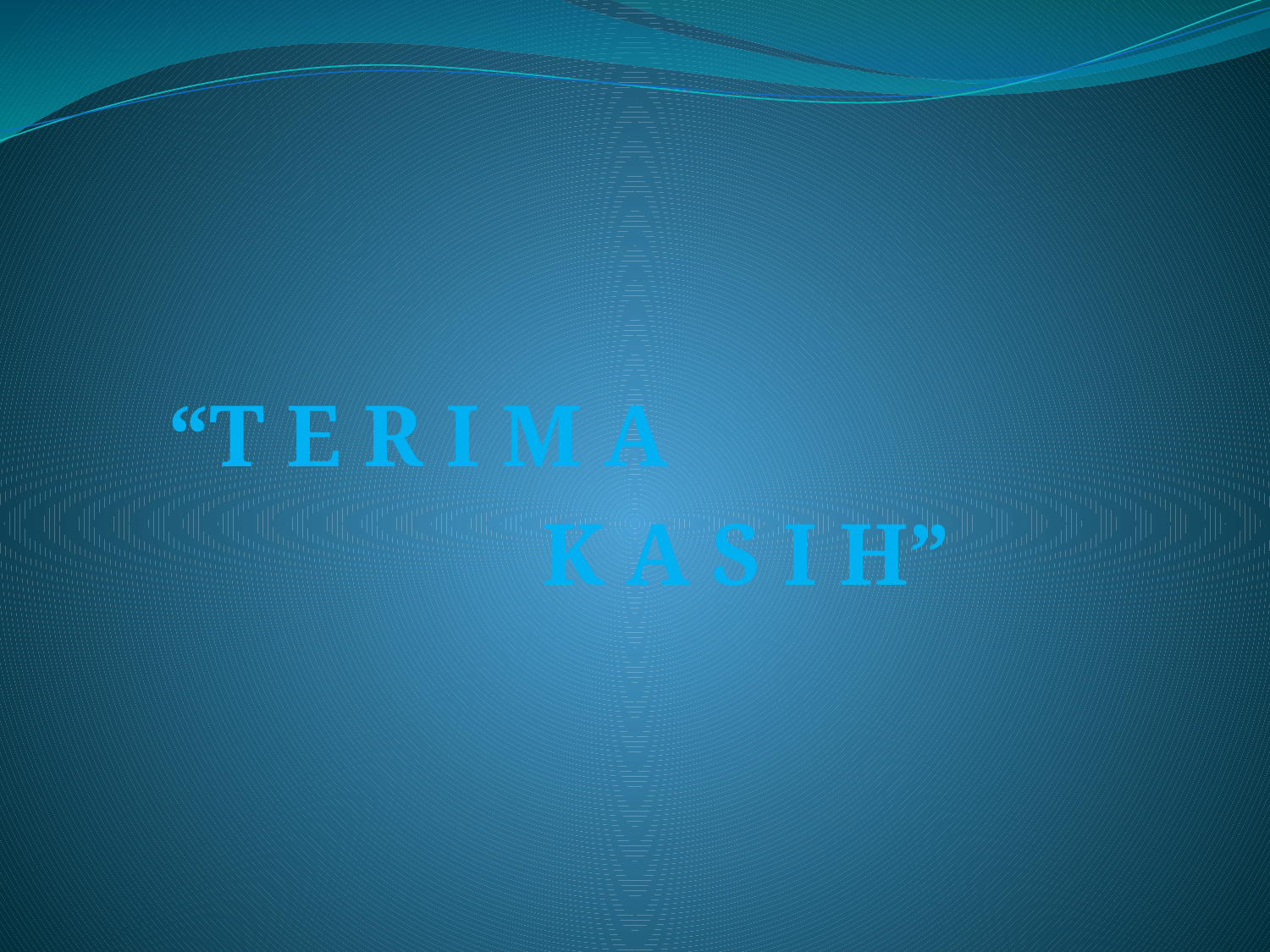

#
    “T E R I M A
                     K A S I H”